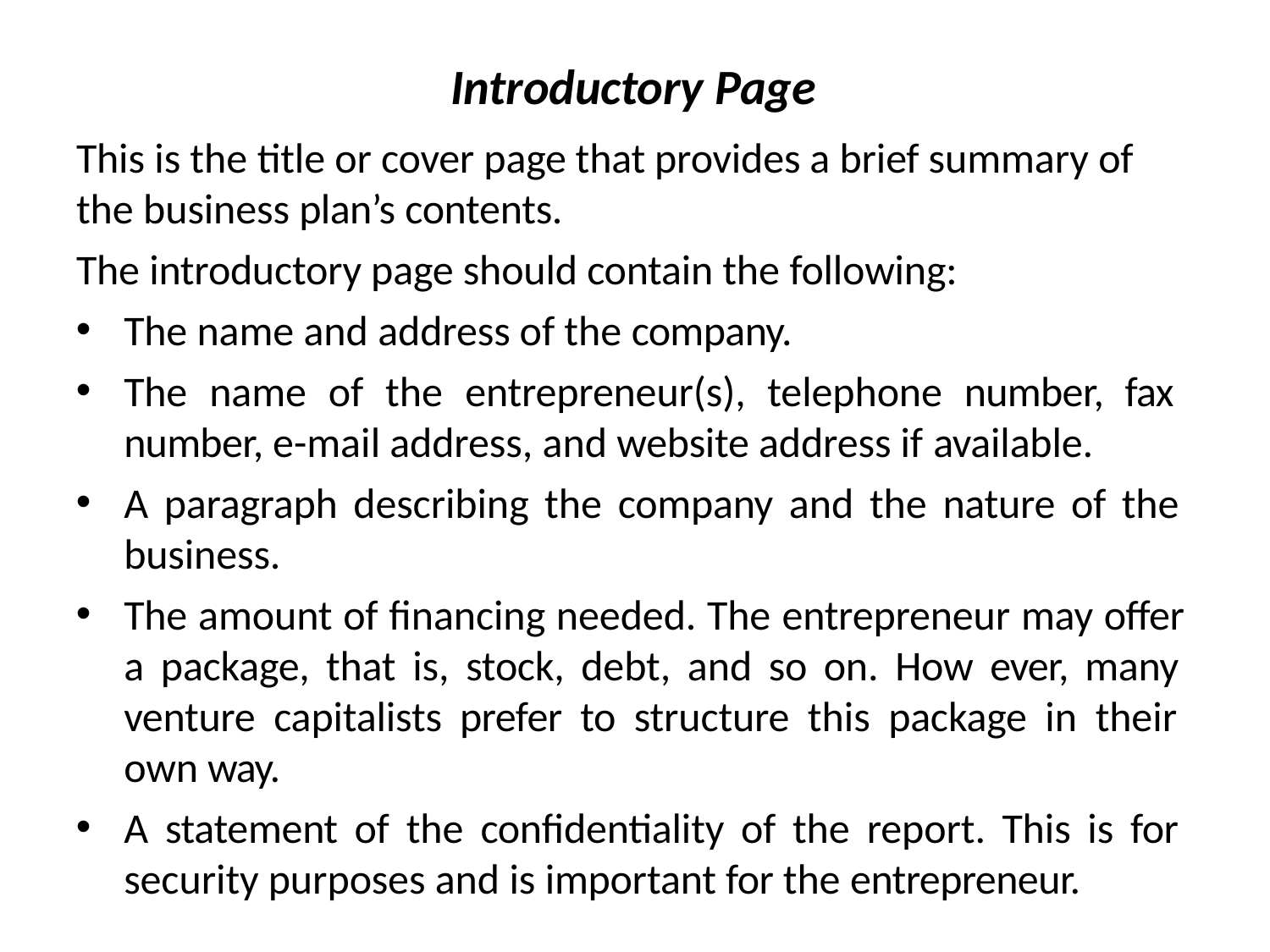

# Introductory Page
This is the title or cover page that provides a brief summary of  the business plan’s contents.
The introductory page should contain the following:
The name and address of the company.
The name of the entrepreneur(s), telephone number, fax  number, e-mail address, and website address if available.
A paragraph describing the company and the nature of the  business.
The amount of financing needed. The entrepreneur may offer  a package, that is, stock, debt, and so on. How ever, many  venture capitalists prefer to structure this package in their  own way.
A statement of the confidentiality of the report. This is for  security purposes and is important for the entrepreneur.